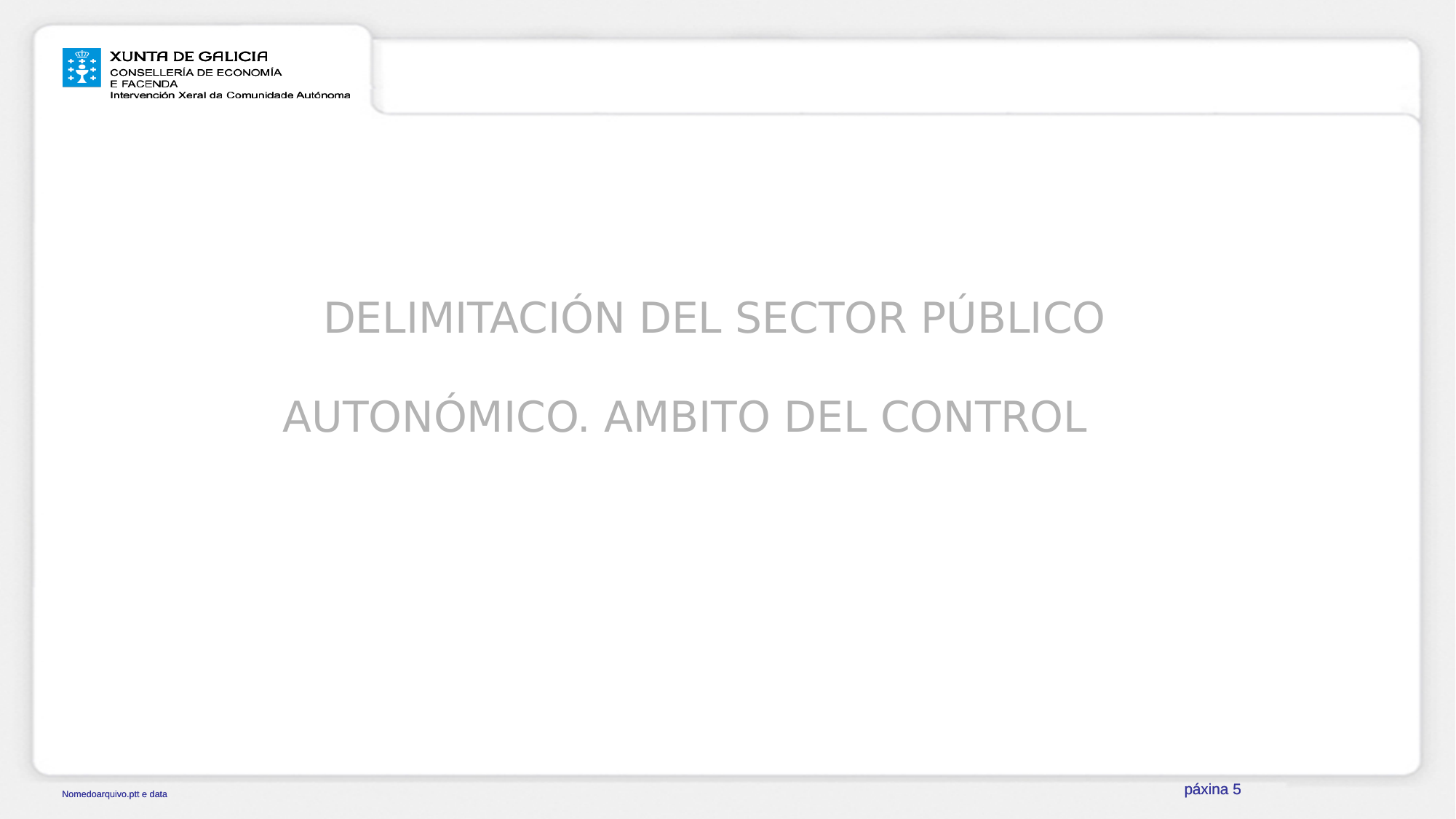

DELIMITACIÓN DEL SECTOR PÚBLICO
AUTONÓMICO. AMBITO DEL CONTROL
páxina 5
páxina 5